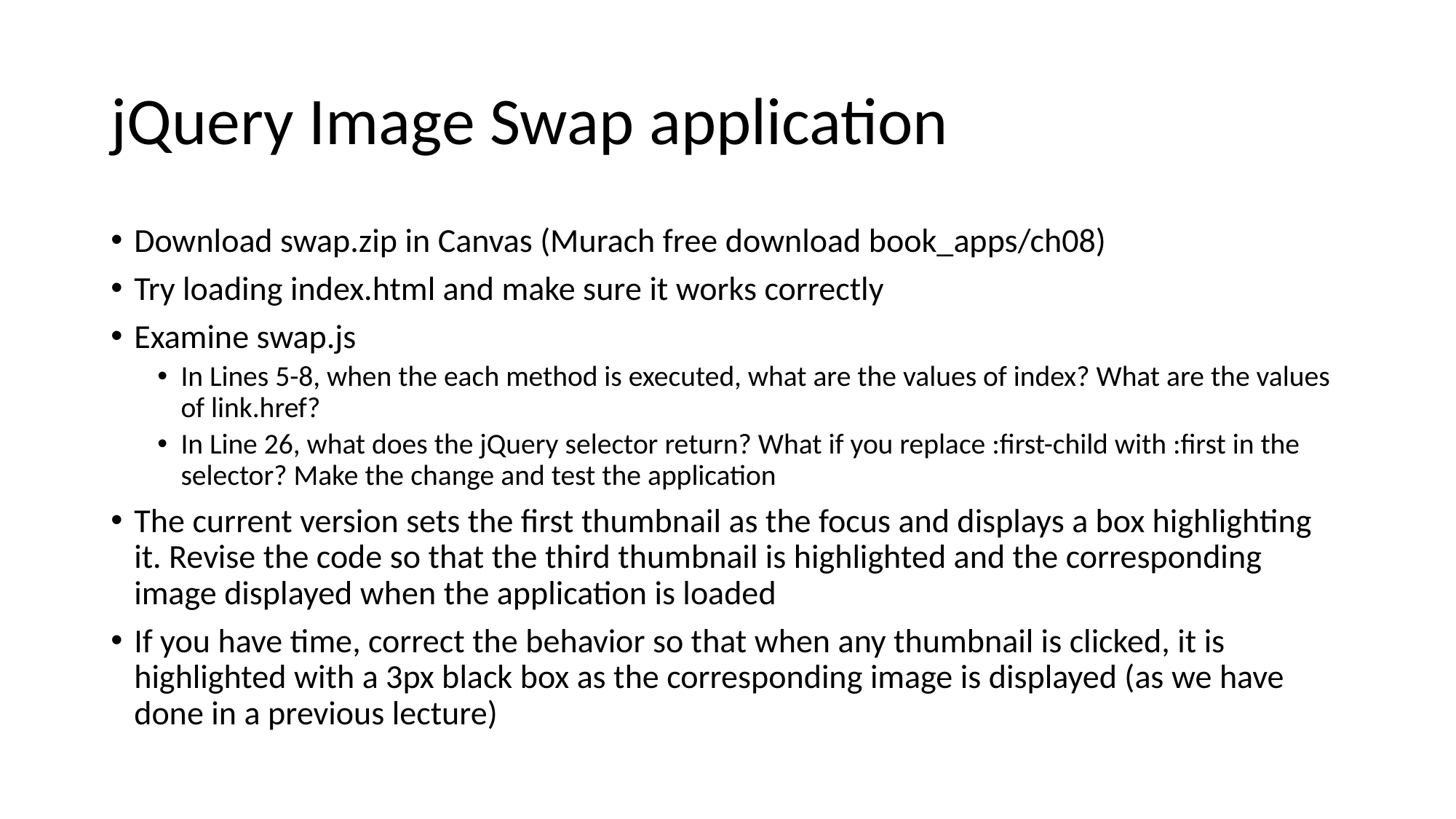

# jQuery Image Swap application
Download swap.zip in Canvas (Murach free download book_apps/ch08)
Try loading index.html and make sure it works correctly
Examine swap.js
In Lines 5-8, when the each method is executed, what are the values of index? What are the values of link.href?
In Line 26, what does the jQuery selector return? What if you replace :first-child with :first in the selector? Make the change and test the application
The current version sets the first thumbnail as the focus and displays a box highlighting it. Revise the code so that the third thumbnail is highlighted and the corresponding image displayed when the application is loaded
If you have time, correct the behavior so that when any thumbnail is clicked, it is highlighted with a 3px black box as the corresponding image is displayed (as we have done in a previous lecture)